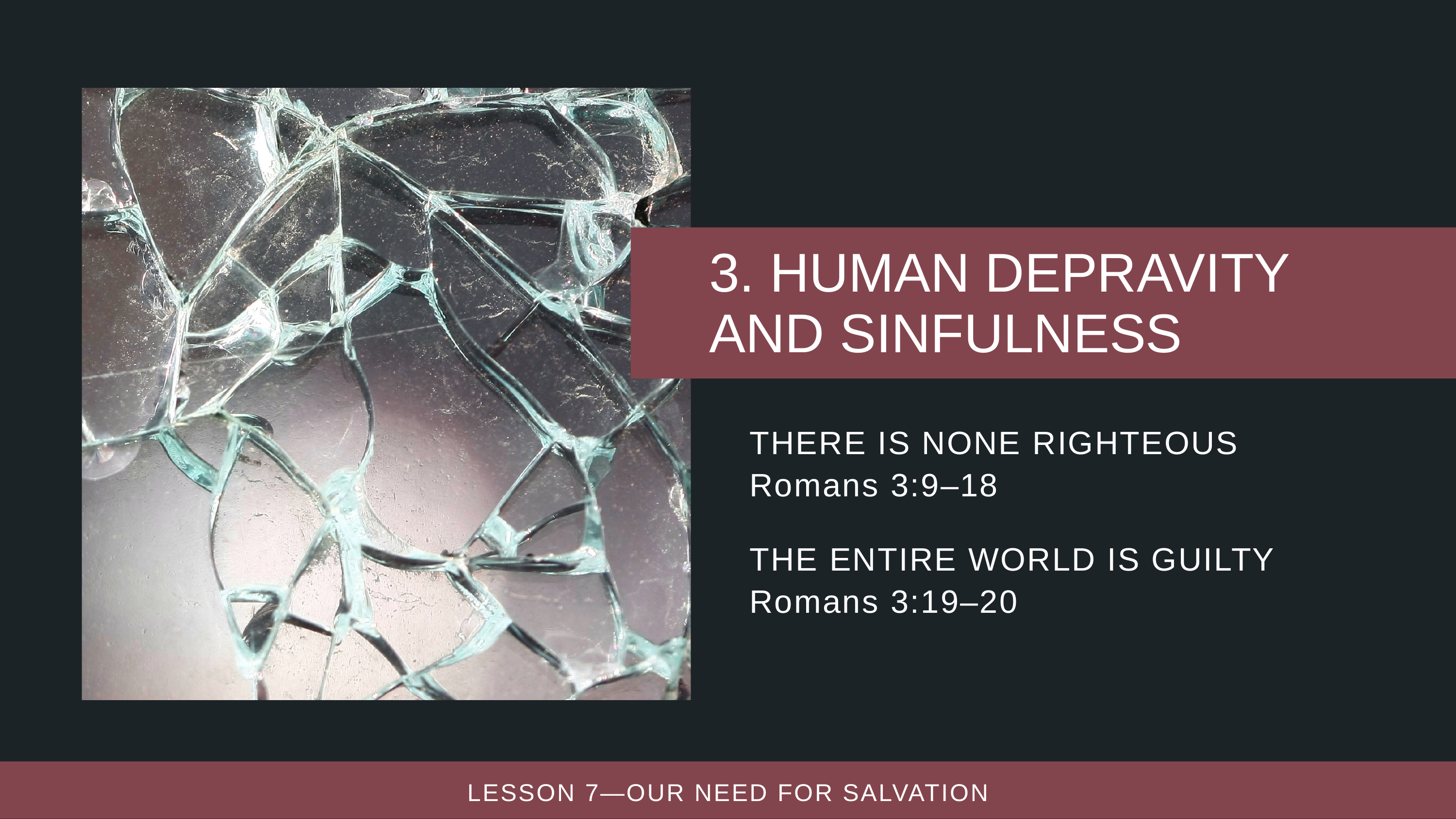

THERE IS NONE RIGHTEOUS
Romans 3:9–18

THE ENTIRE WORLD IS GUILTY
Romans 3:19–20